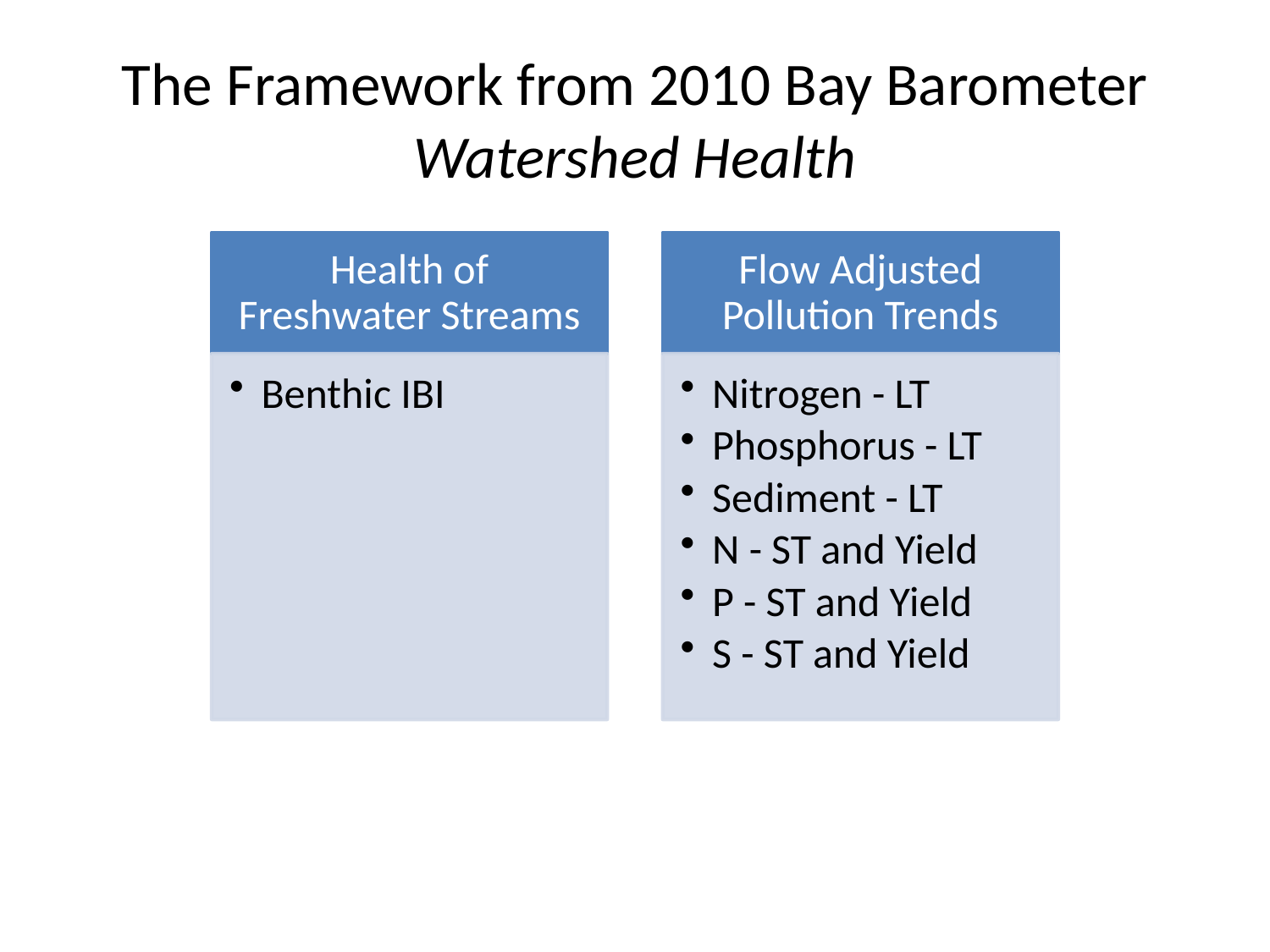

# The Framework from 2010 Bay Barometer Watershed Health
Health of Freshwater Streams
Benthic IBI
Flow Adjusted Pollution Trends
Nitrogen - LT
Phosphorus - LT
Sediment - LT
N - ST and Yield
P - ST and Yield
S - ST and Yield